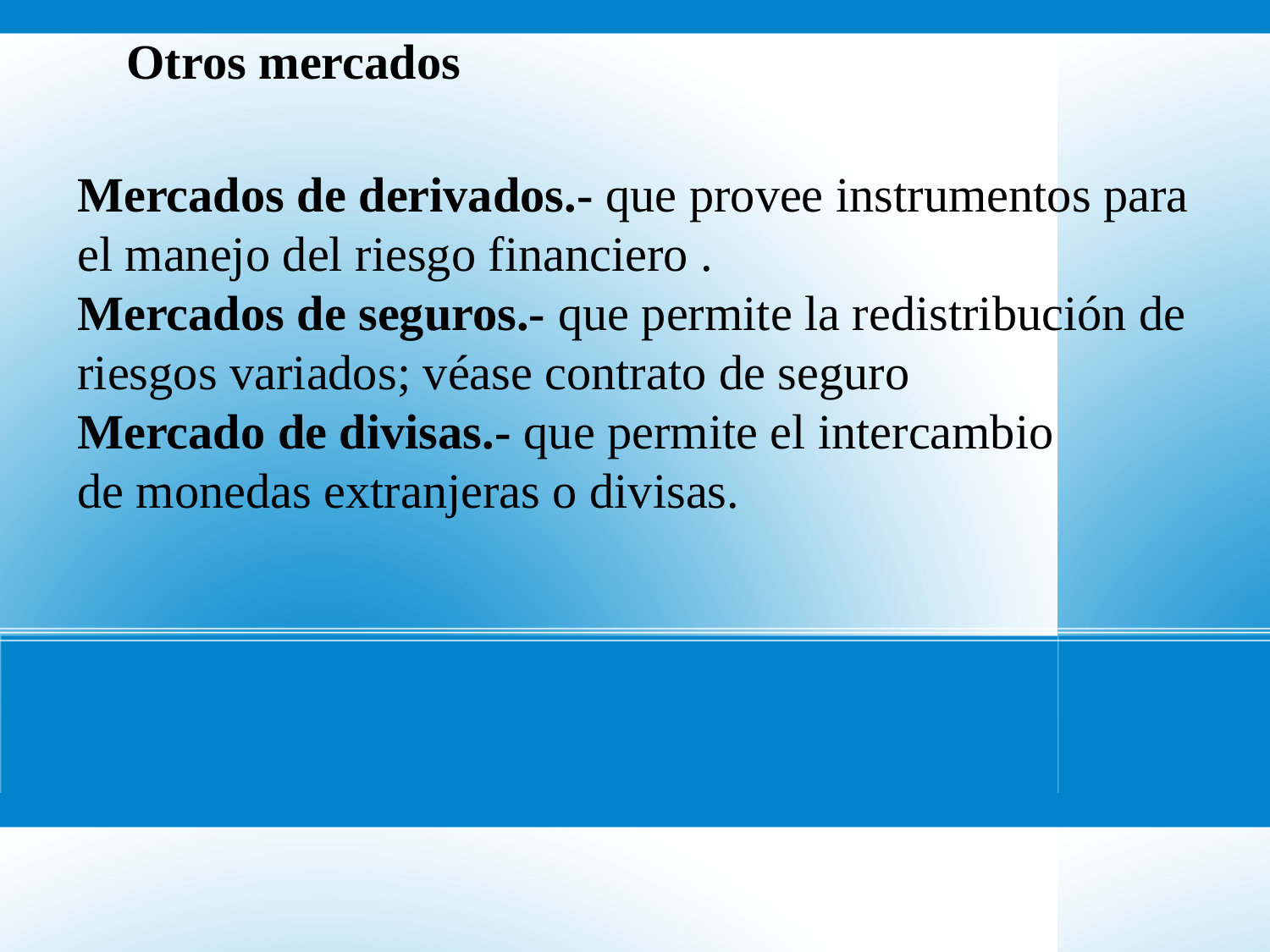

Otros mercados

Mercados de derivados.- que provee instrumentos para el manejo del riesgo financiero .
Mercados de seguros.- que permite la redistribución de riesgos variados; véase contrato de seguro
Mercado de divisas.- que permite el intercambio de monedas extranjeras o divisas.